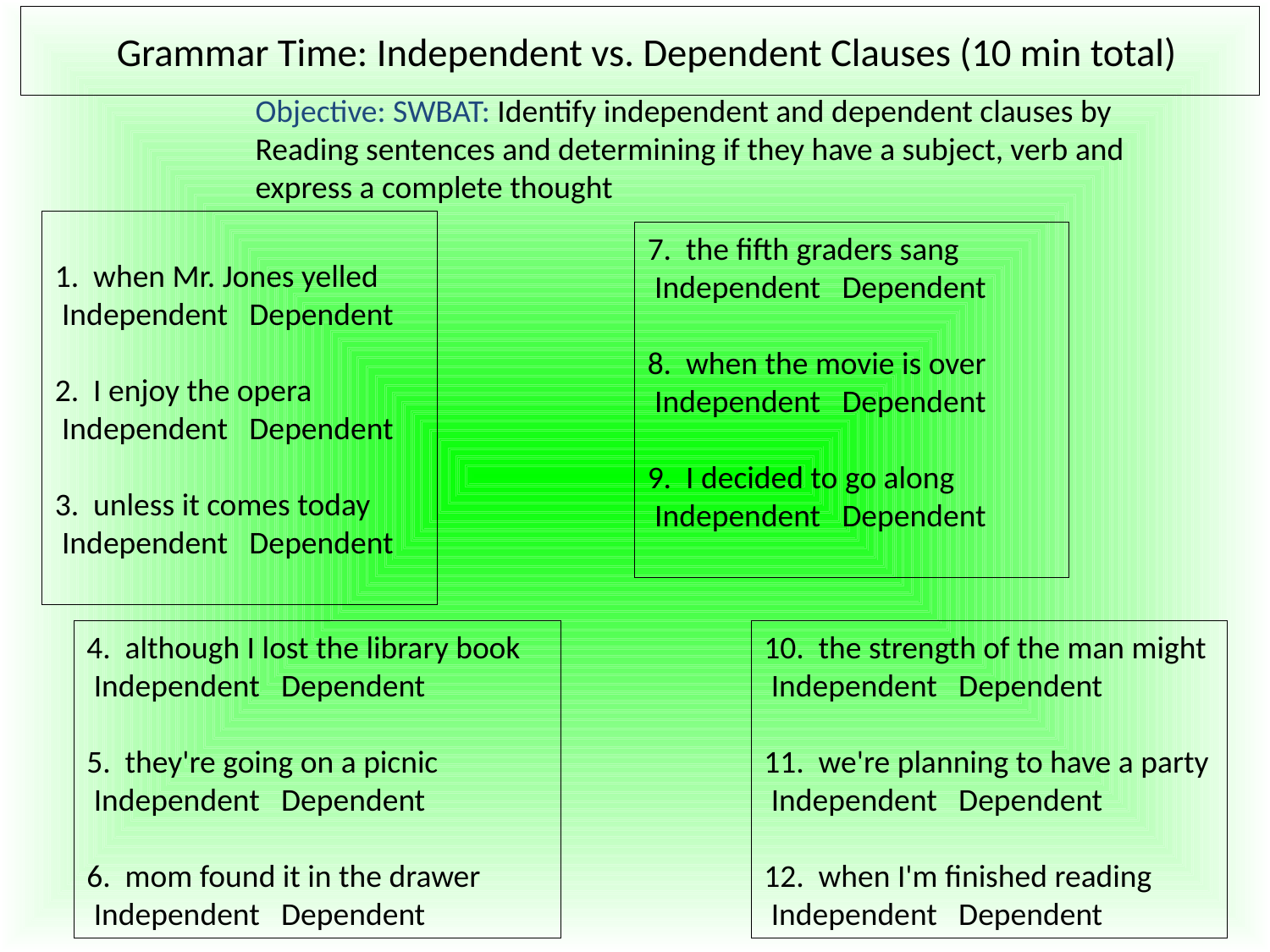

Grammar Time: Independent vs. Dependent Clauses (10 min total)
	Objective: SWBAT: Identify independent and dependent clauses by Reading sentences and determining if they have a subject, verb and express a complete thought

1.  when Mr. Jones yelled
 Independent   Dependent

2.  I enjoy the opera
 Independent   Dependent

3.  unless it comes today
 Independent   Dependent

7.  the fifth graders sang
 Independent   Dependent

8.  when the movie is over
 Independent   Dependent

9.  I decided to go along
 Independent   Dependent

4.  although I lost the library book
 Independent   Dependent

5.  they're going on a picnic
 Independent   Dependent

6.  mom found it in the drawer
 Independent   Dependent
10.  the strength of the man might
 Independent   Dependent

11.  we're planning to have a party
 Independent   Dependent

12.  when I'm finished reading
 Independent   Dependent